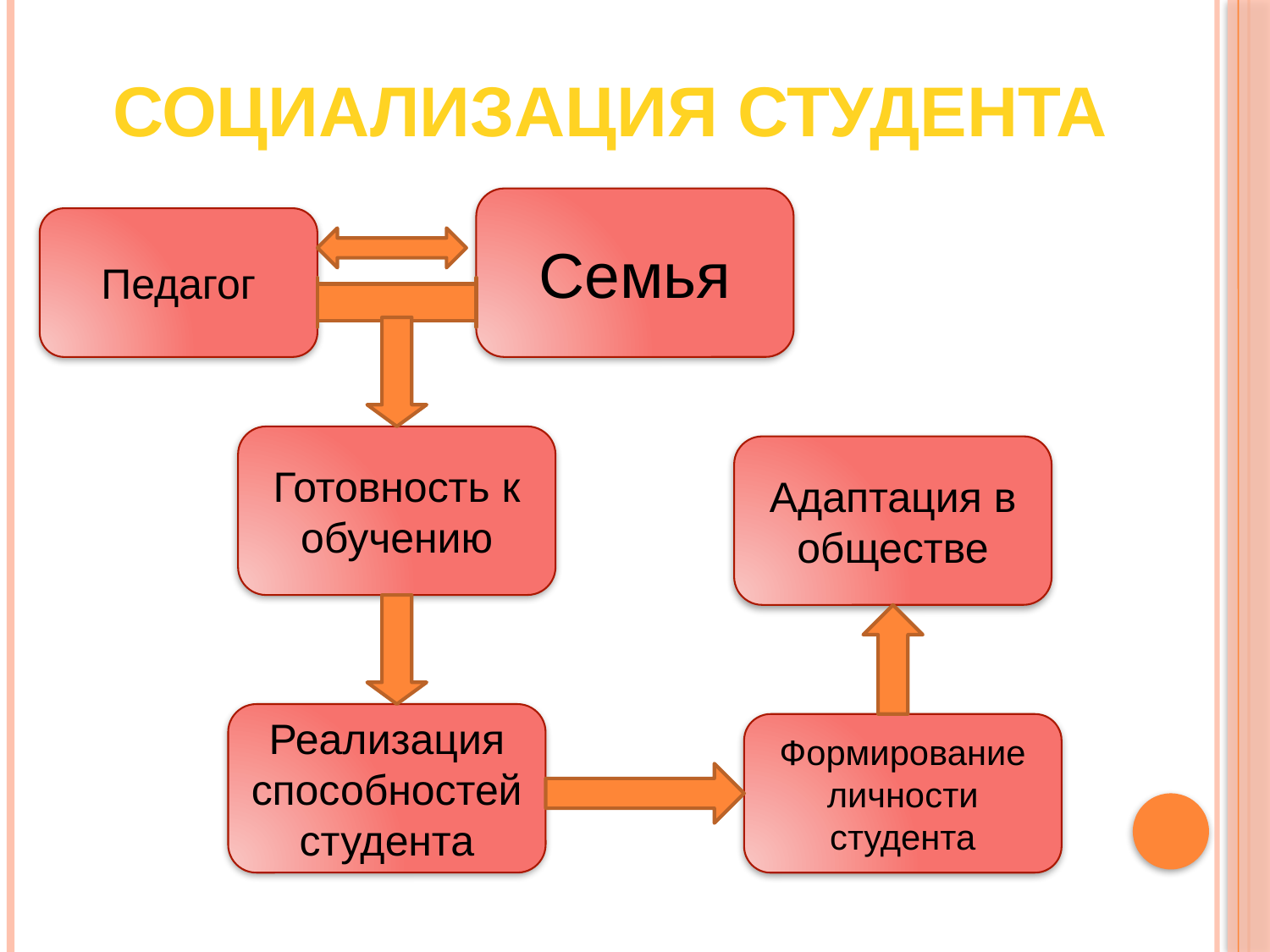

Социализация студента
Семья
Педагог

Готовность к обучению
Адаптация в обществе

Реализация способностей студента
Формирование личности студента